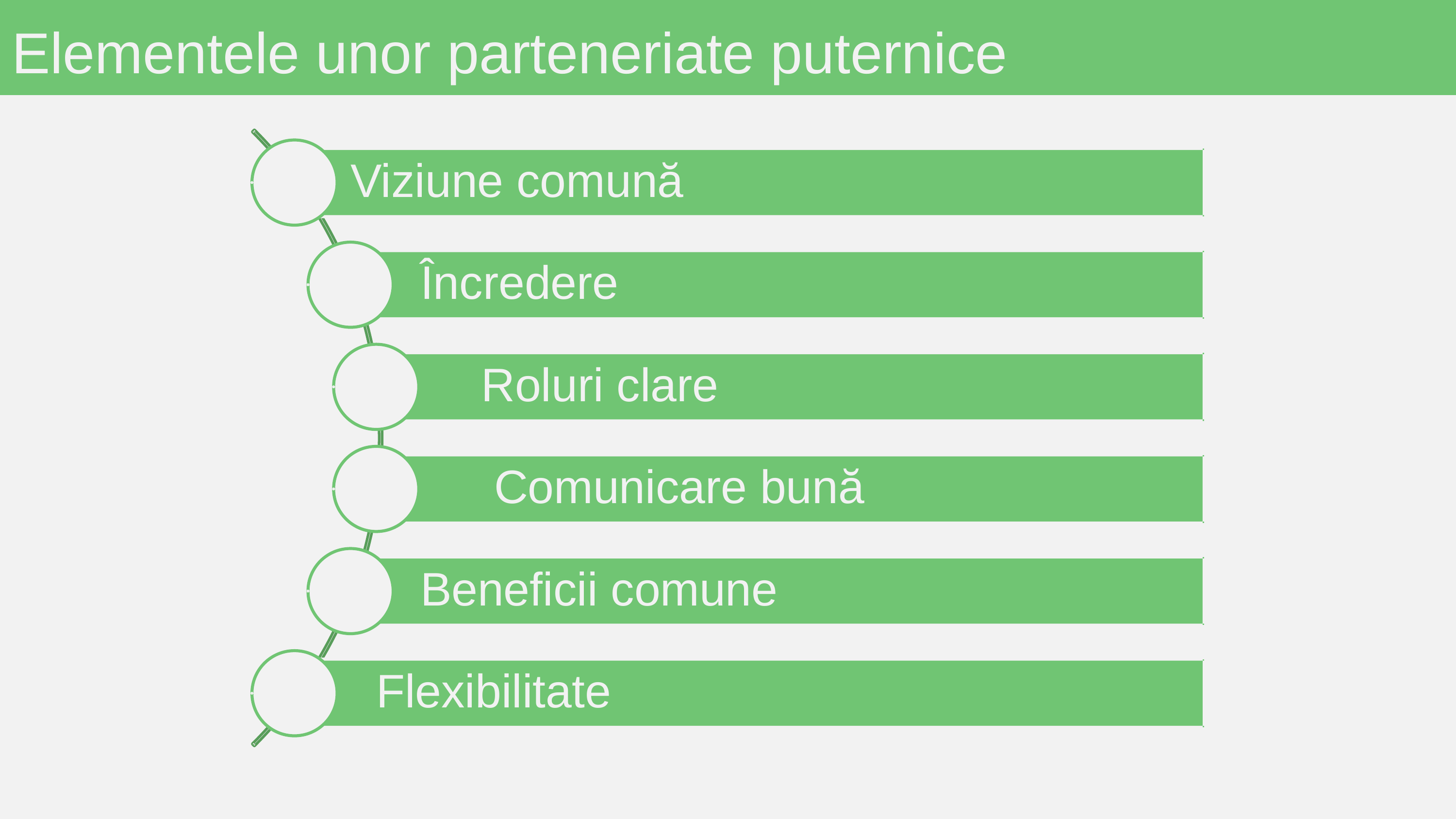

Elementele unor parteneriate puternice

Viziune comună

Încredere

Roluri clare

 Comunicare bună

Beneficii comune

Flexibilitate